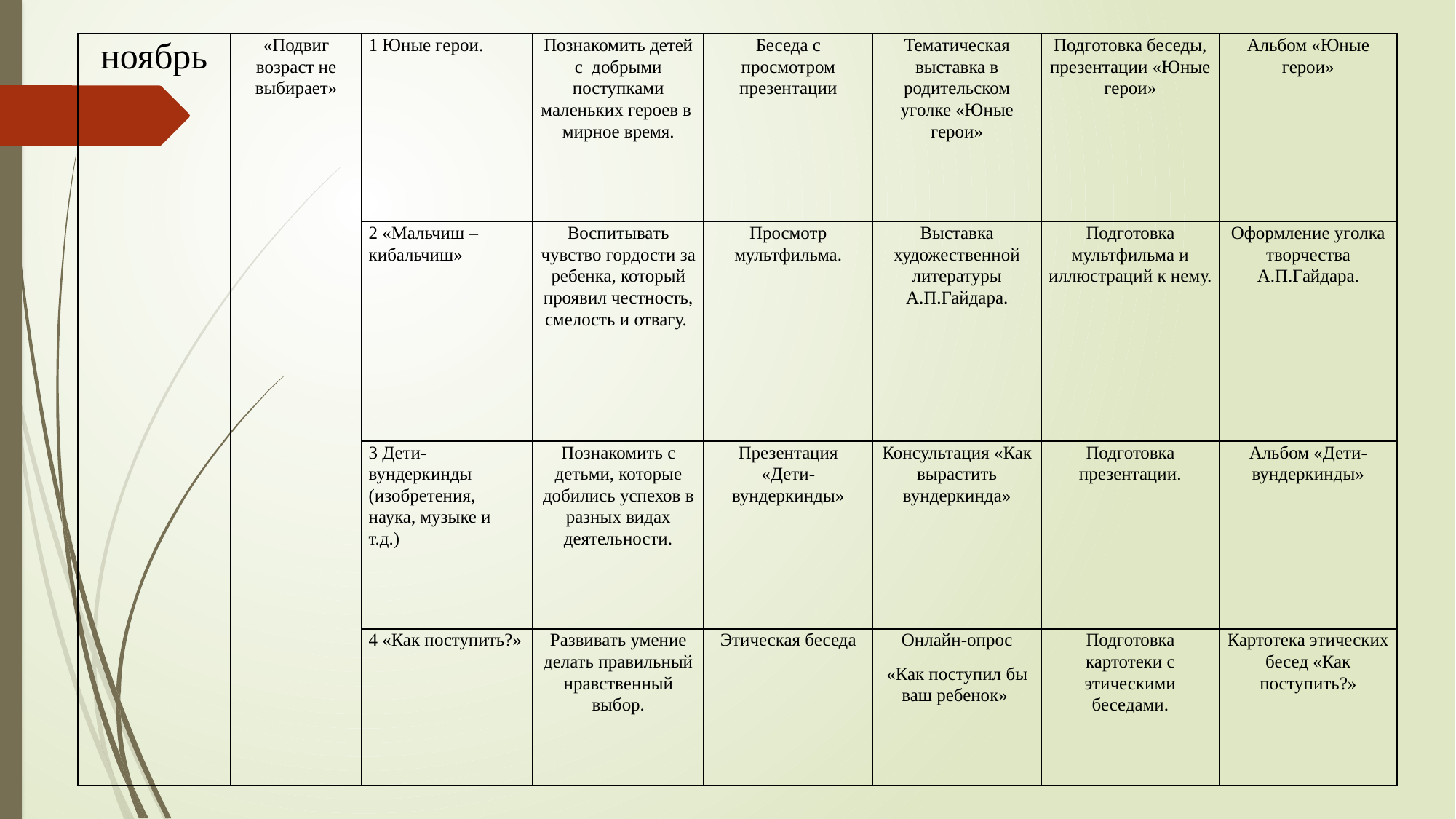

| ноябрь | «Подвиг возраст не выбирает» | 1 Юные герои. | Познакомить детей с  добрыми поступками маленьких героев в  мирное время. | Беседа с просмотром презентации | Тематическая выставка в родительском уголке «Юные герои» | Подготовка беседы, презентации «Юные герои» | Альбом «Юные герои» |
| --- | --- | --- | --- | --- | --- | --- | --- |
|  |  | 2 «Мальчиш – кибальчиш» | Воспитывать чувство гордости за ребенка, который проявил честность, смелость и отвагу. | Просмотр мультфильма. | Выставка художественной литературы А.П.Гайдара. | Подготовка мультфильма и иллюстраций к нему. | Оформление уголка творчества А.П.Гайдара. |
|  |  | 3 Дети-вундеркинды (изобретения, наука, музыке и т.д.) | Познакомить с детьми, которые добились успехов в разных видах деятельности. | Презентация «Дети-вундеркинды» | Консультация «Как вырастить вундеркинда» | Подготовка презентации. | Альбом «Дети-вундеркинды» |
|  |  | 4 «Как поступить?» | Развивать умение делать правильный нравственный выбор. | Этическая беседа | Онлайн-опрос «Как поступил бы ваш ребенок» | Подготовка картотеки с этическими беседами. | Картотека этических бесед «Как поступить?» |